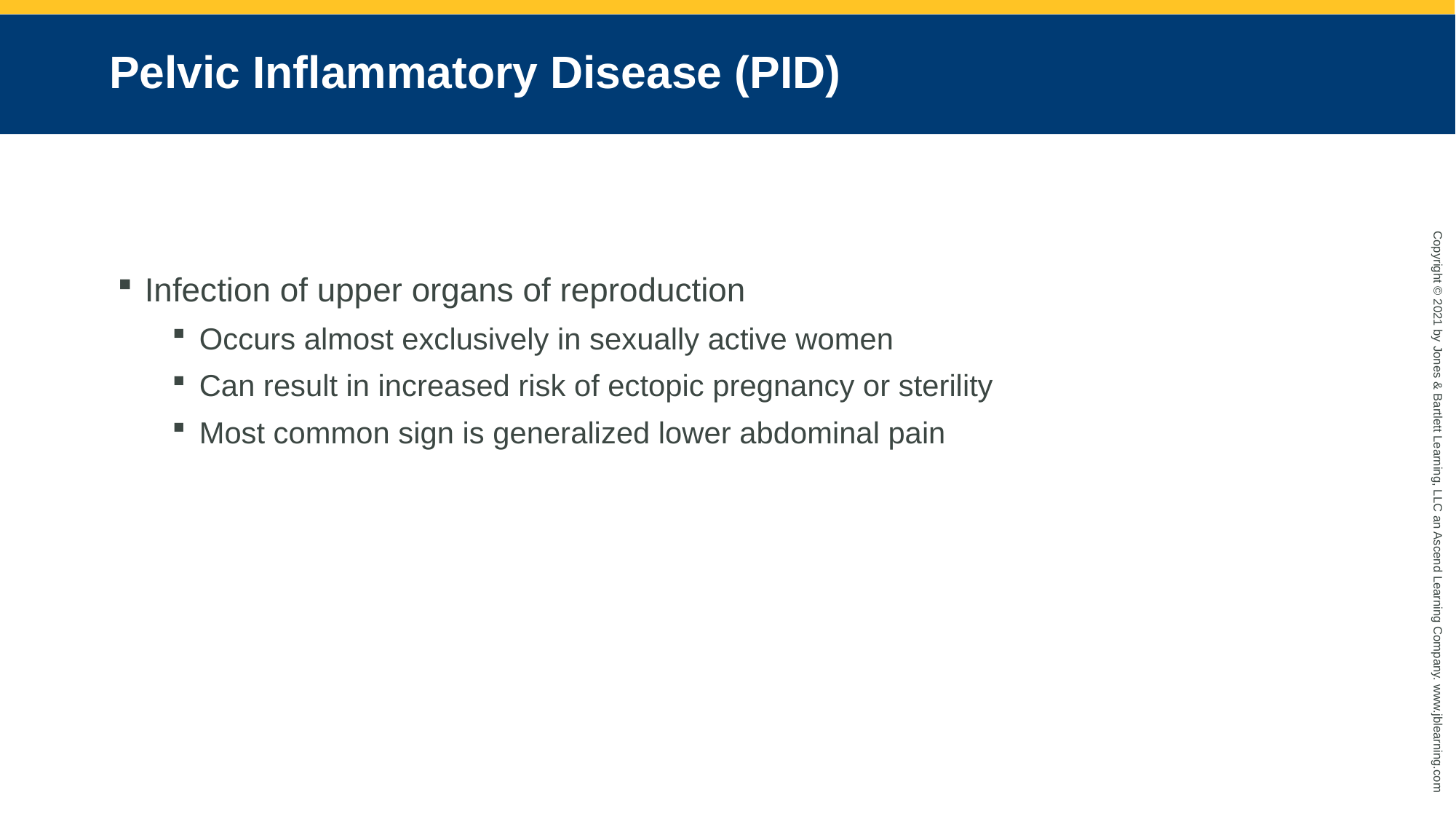

# Pelvic Inflammatory Disease (PID)
Infection of upper organs of reproduction
Occurs almost exclusively in sexually active women
Can result in increased risk of ectopic pregnancy or sterility
Most common sign is generalized lower abdominal pain